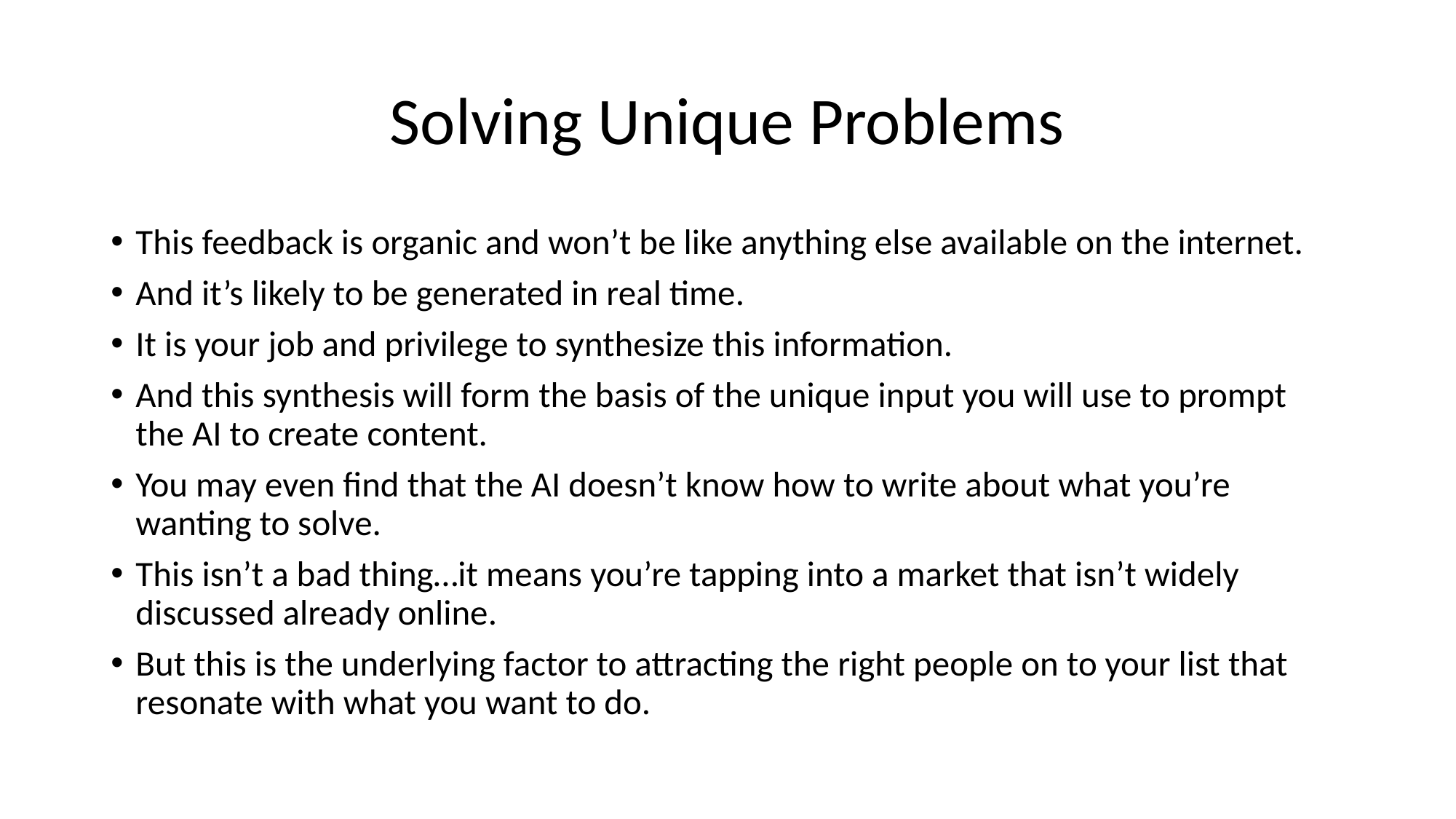

# Solving Unique Problems
This feedback is organic and won’t be like anything else available on the internet.
And it’s likely to be generated in real time.
It is your job and privilege to synthesize this information.
And this synthesis will form the basis of the unique input you will use to prompt the AI to create content.
You may even find that the AI doesn’t know how to write about what you’re wanting to solve.
This isn’t a bad thing…it means you’re tapping into a market that isn’t widely discussed already online.
But this is the underlying factor to attracting the right people on to your list that resonate with what you want to do.